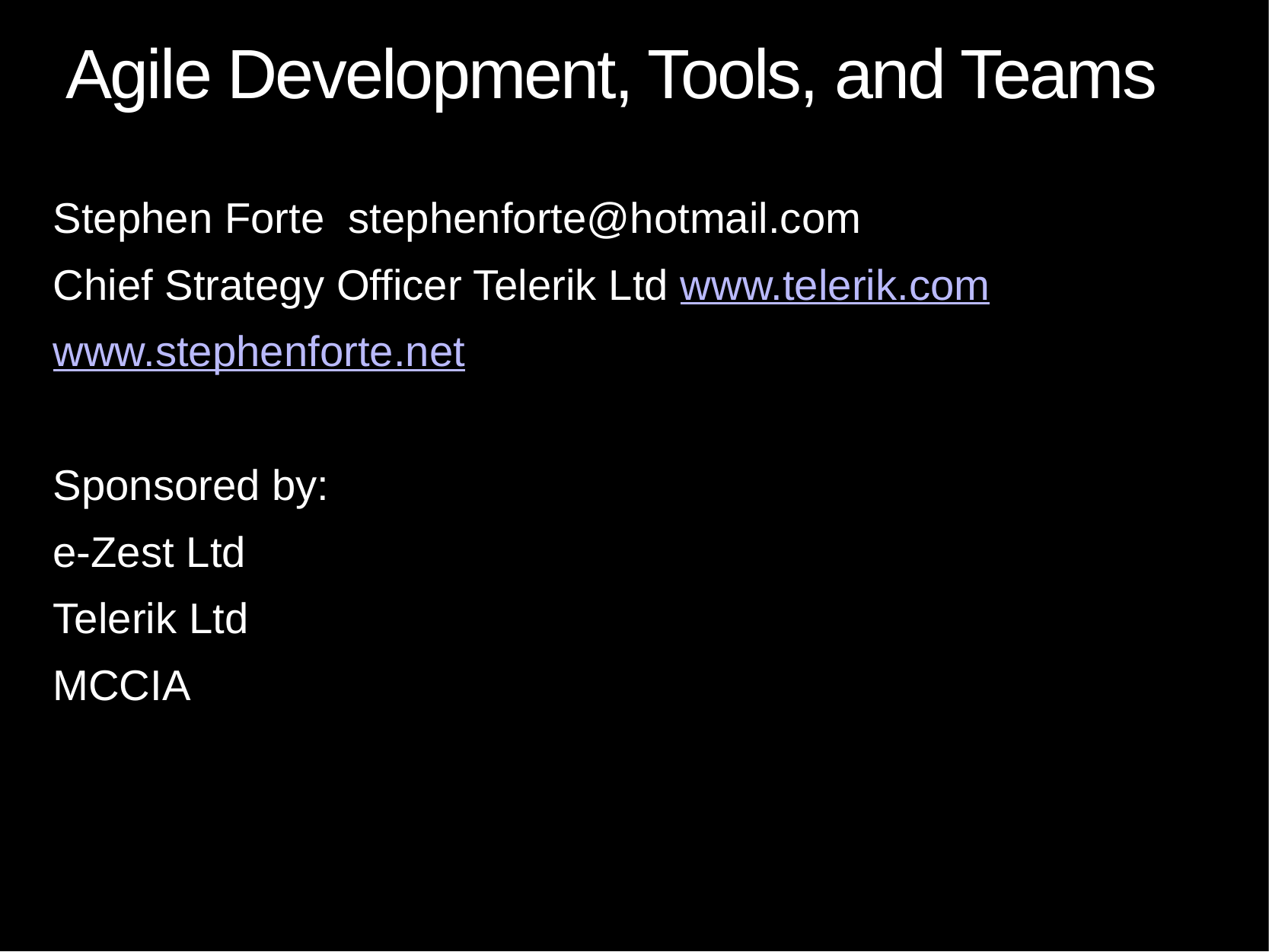

# Agile Development, Tools, and Teams
Stephen Forte  stephenforte@hotmail.com
Chief Strategy Officer Telerik Ltd www.telerik.com
www.stephenforte.net

Sponsored by:
e-Zest Ltd
Telerik Ltd
MCCIA